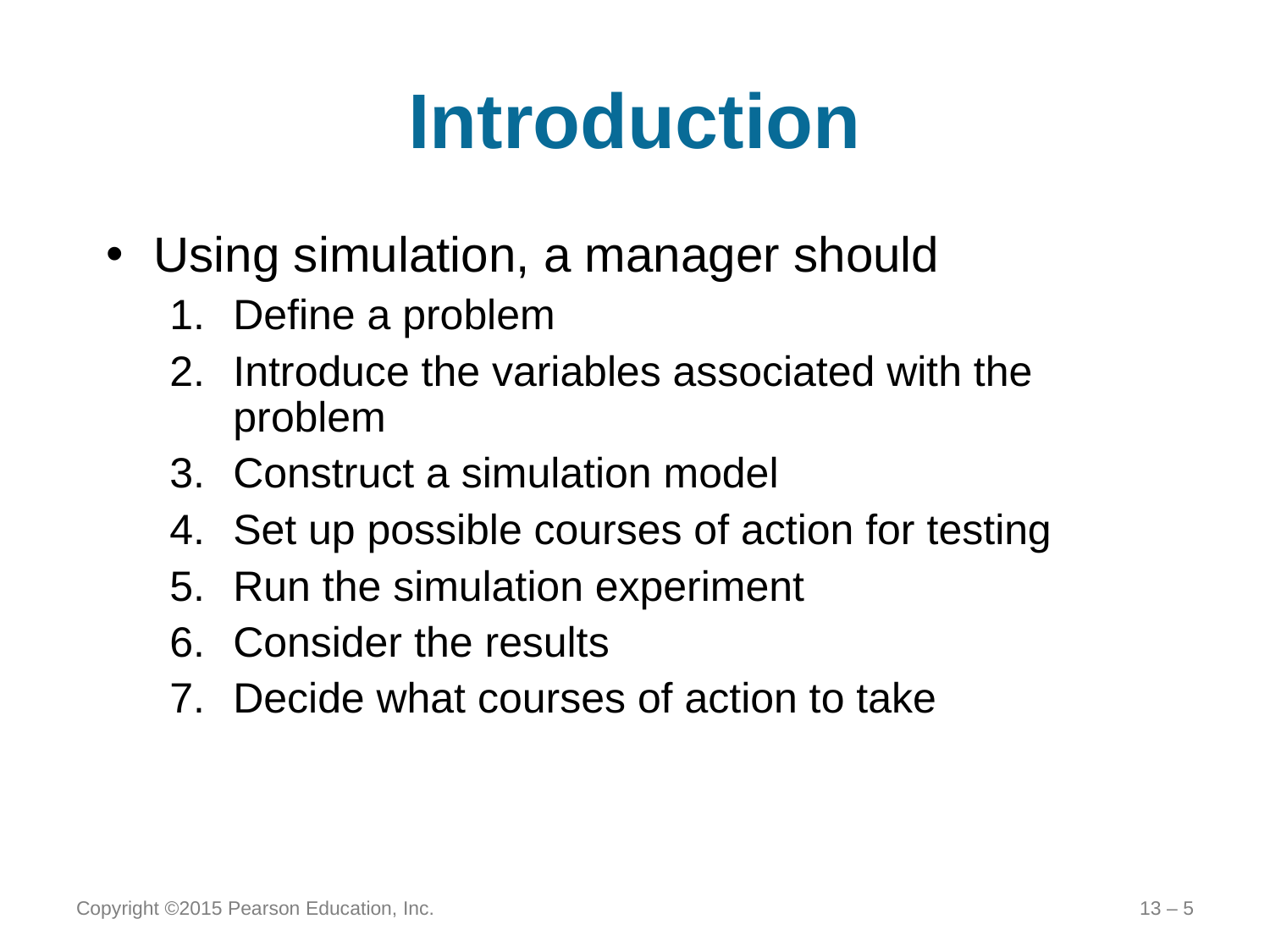

# Introduction
Using simulation, a manager should
Define a problem
Introduce the variables associated with the problem
Construct a simulation model
Set up possible courses of action for testing
Run the simulation experiment
Consider the results
Decide what courses of action to take
Copyright ©2015 Pearson Education, Inc.
13 – 5